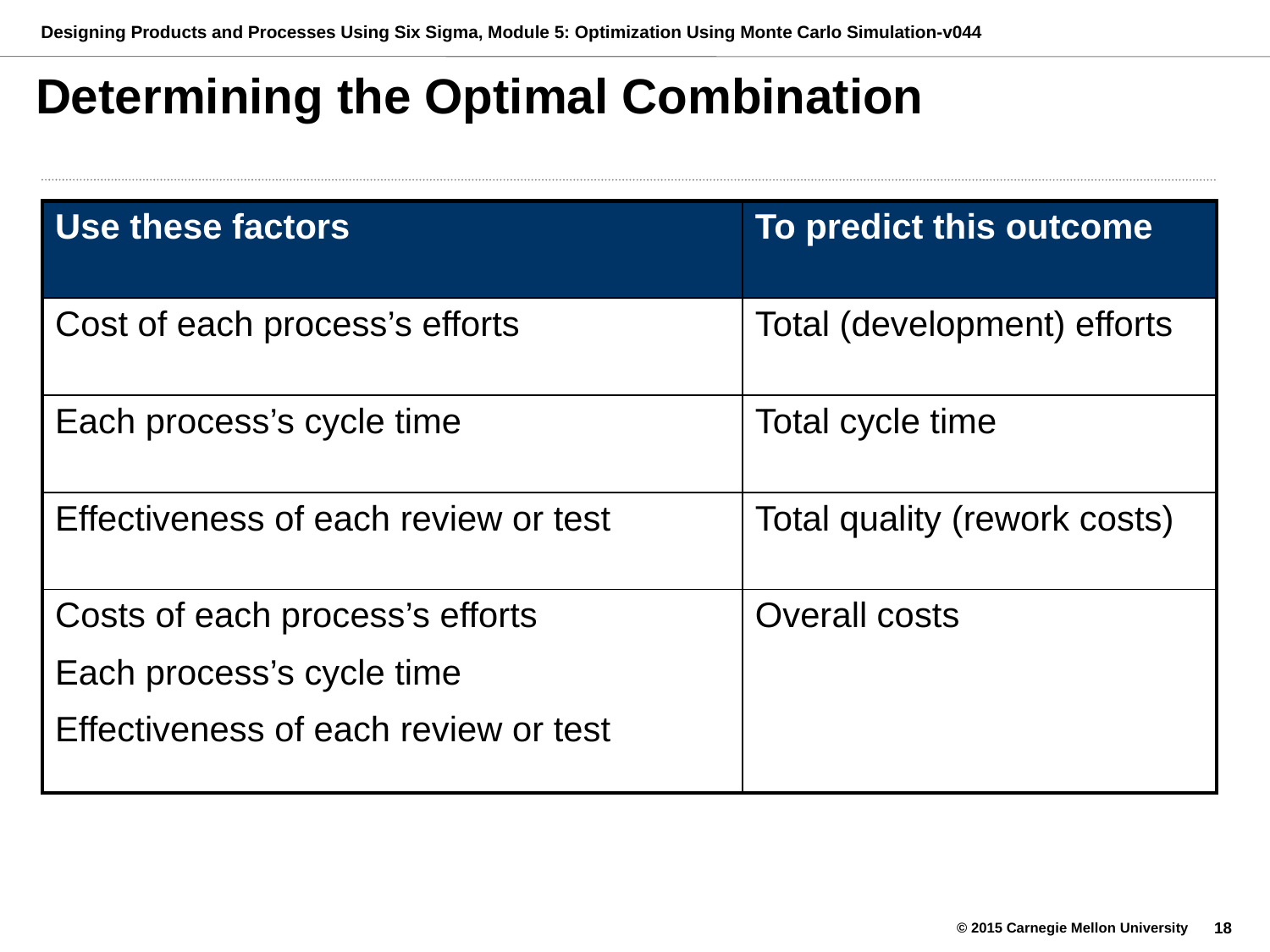

# Determining the Optimal Combination
| Use these factors | To predict this outcome |
| --- | --- |
| Cost of each process’s efforts | Total (development) efforts |
| Each process’s cycle time | Total cycle time |
| Effectiveness of each review or test | Total quality (rework costs) |
| Costs of each process’s efforts Each process’s cycle time Effectiveness of each review or test | Overall costs |